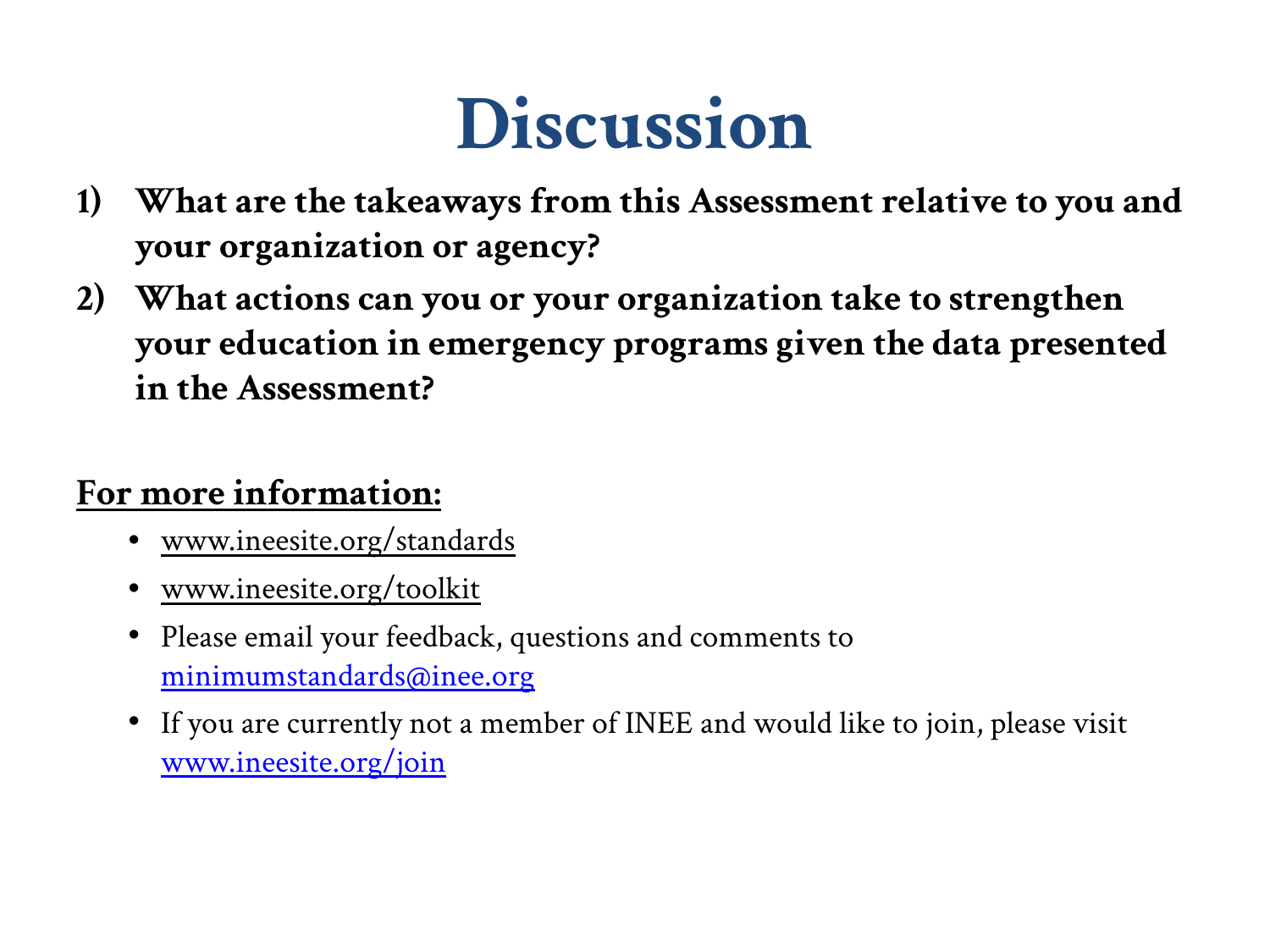

# Discussion
What are the takeaways from this Assessment relative to you and your organization or agency?
What actions can you or your organization take to strengthen your education in emergency programs given the data presented in the Assessment?

For more information:
www.ineesite.org/standards
www.ineesite.org/toolkit
Please email your feedback, questions and comments to minimumstandards@inee.org
If you are currently not a member of INEE and would like to join, please visit www.ineesite.org/join